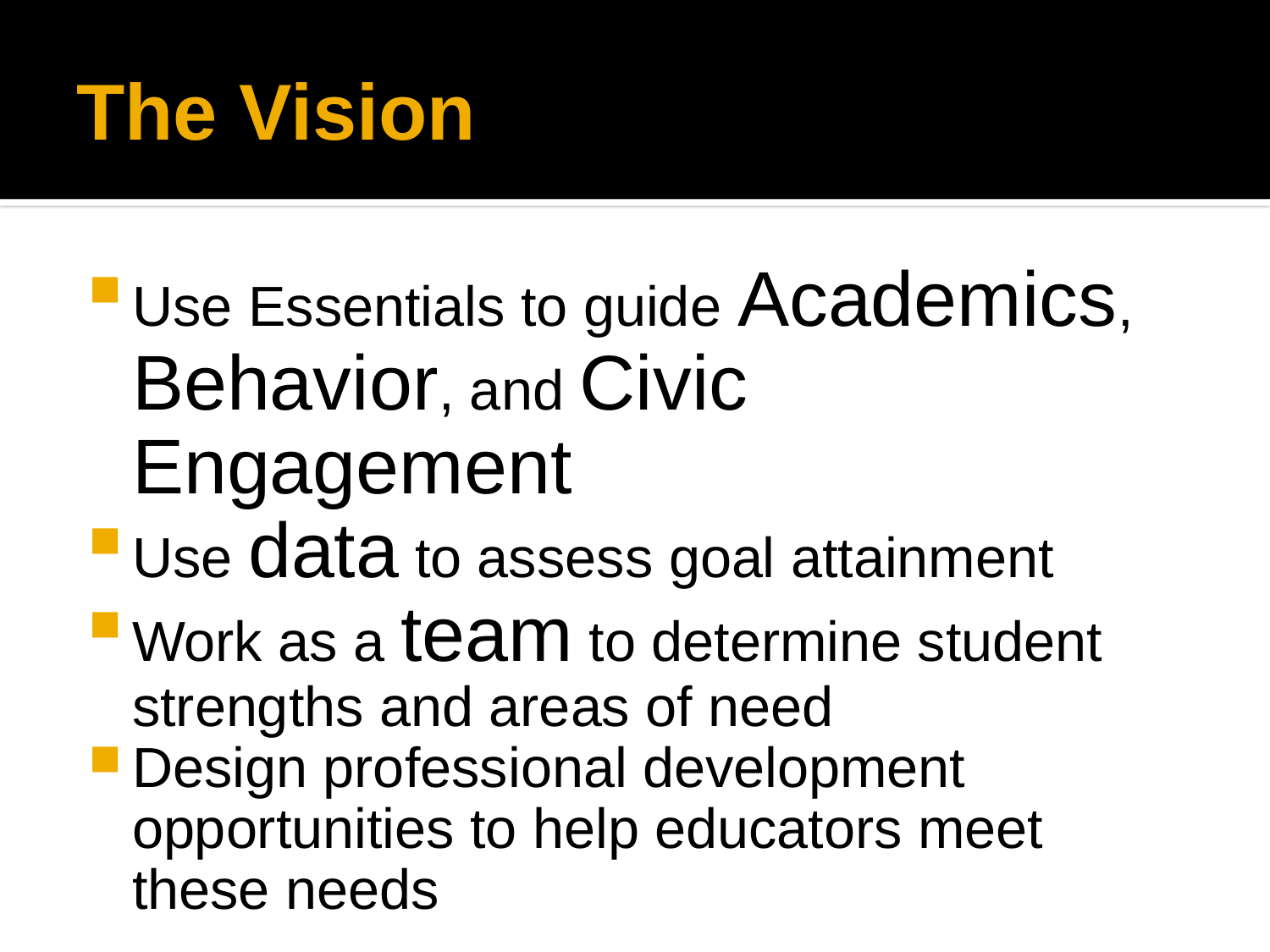

# The Vision
Use Essentials to guide Academics, Behavior, and Civic Engagement
Use data to assess goal attainment
Work as a team to determine student strengths and areas of need
Design professional development opportunities to help educators meet these needs